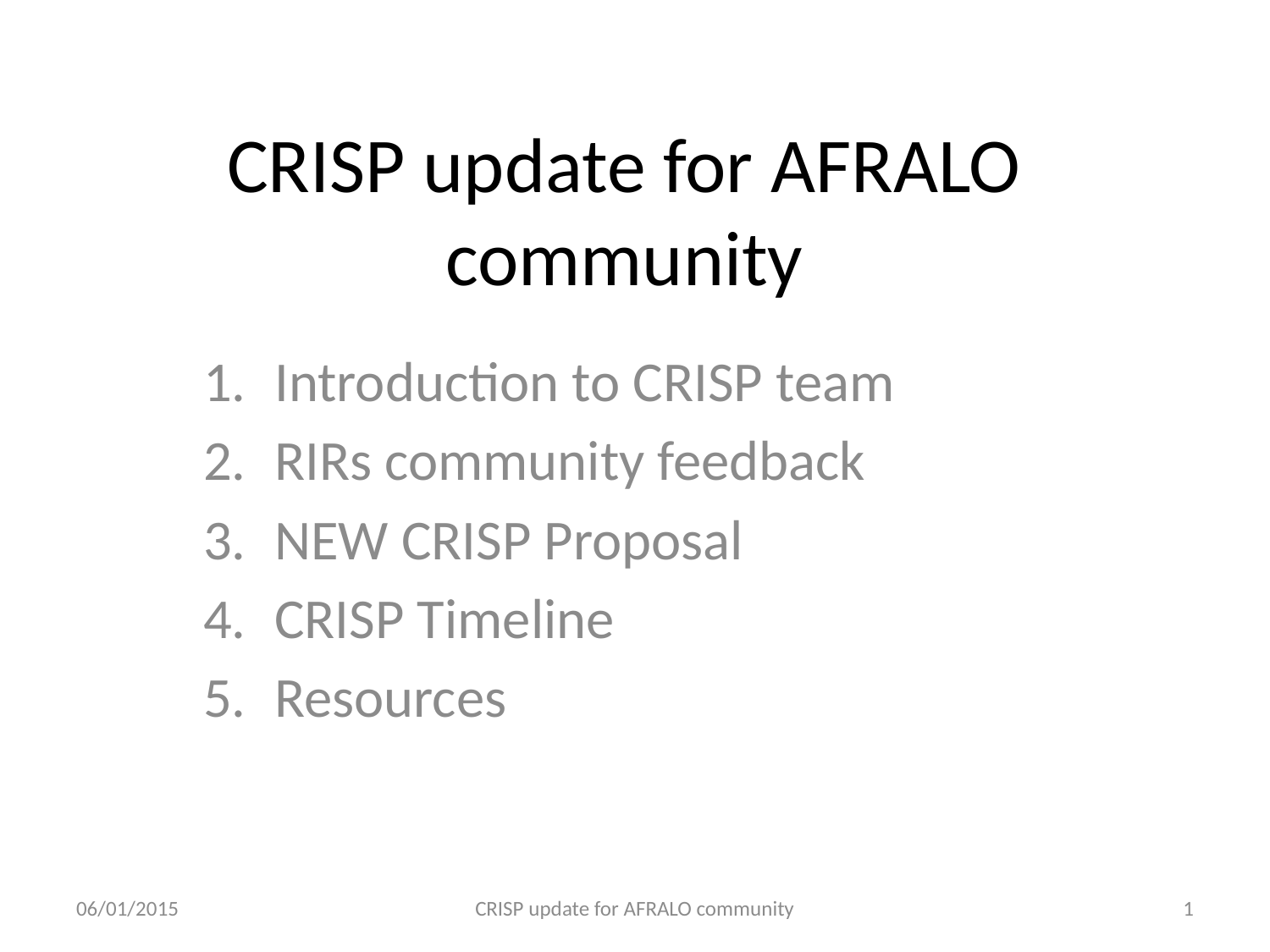

# CRISP update for AFRALO community
Introduction to CRISP team
RIRs community feedback
NEW CRISP Proposal
CRISP Timeline
Resources
06/01/2015
CRISP update for AFRALO community
1